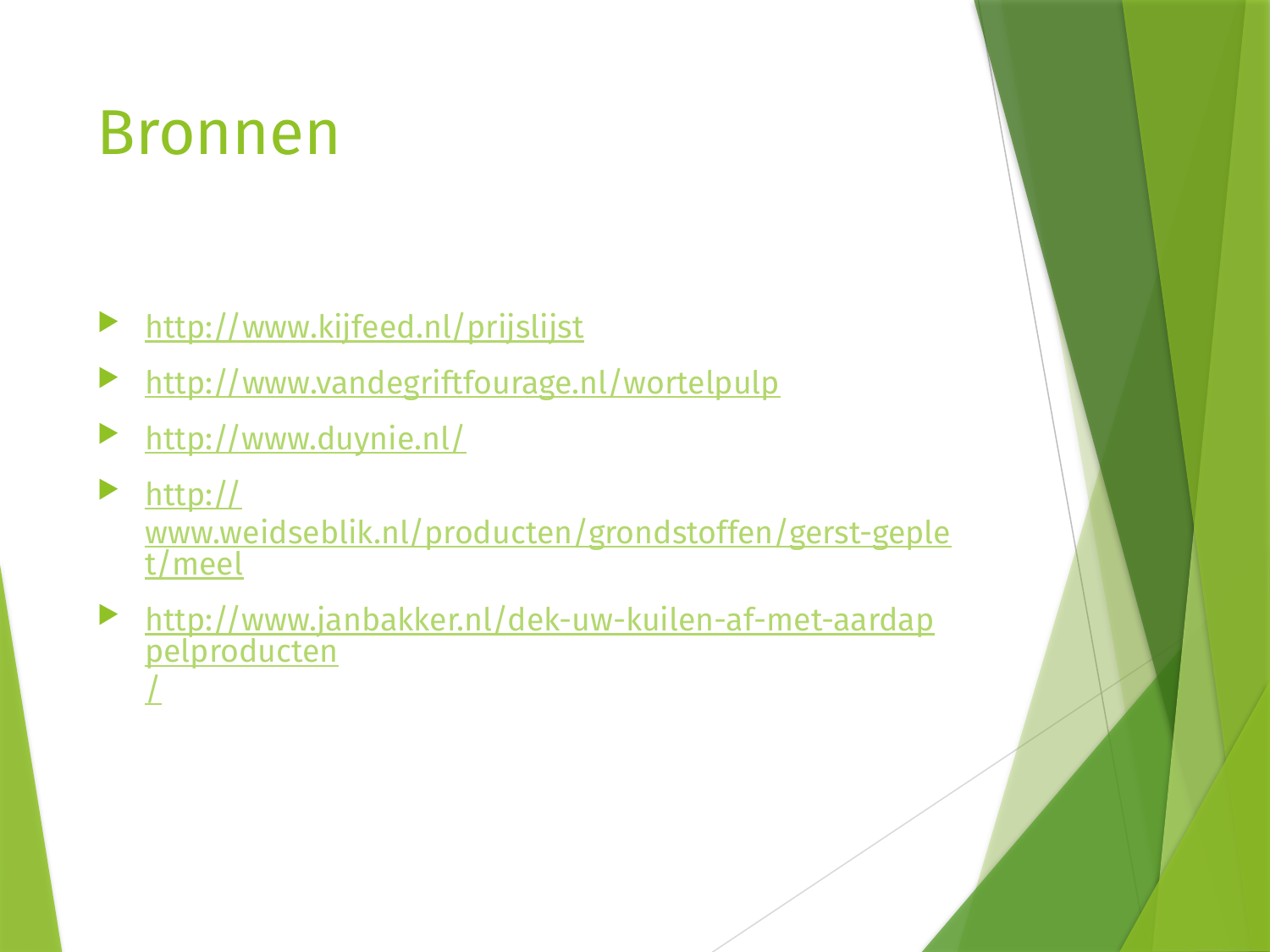

# Bronnen
http://www.kijfeed.nl/prijslijst
http://www.vandegriftfourage.nl/wortelpulp
http://www.duynie.nl/
http://www.weidseblik.nl/producten/grondstoffen/gerst-geplet/meel
http://www.janbakker.nl/dek-uw-kuilen-af-met-aardappelproducten/